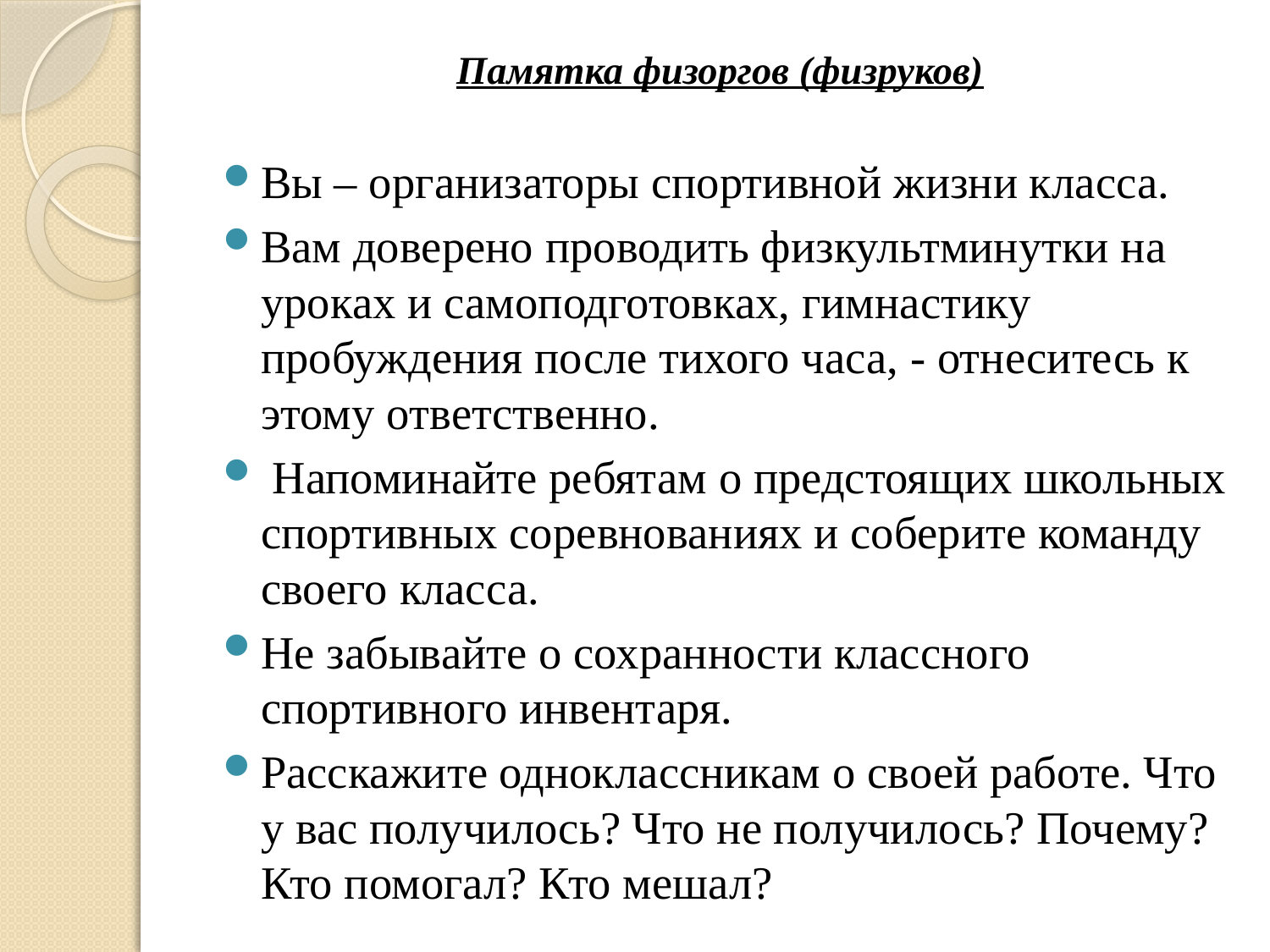

# Памятка физоргов (физруков)
Вы – организаторы спортивной жизни класса.
Вам доверено проводить физкультминутки на уроках и самоподготовках, гимнастику пробуждения после тихого часа, - отнеситесь к этому ответственно.
 Напоминайте ребятам о предстоящих школьных спортивных соревнованиях и соберите команду своего класса.
Не забывайте о сохранности классного спортивного инвентаря.
Расскажите одноклассникам о своей работе. Что у вас получилось? Что не получилось? Почему? Кто помогал? Кто мешал?